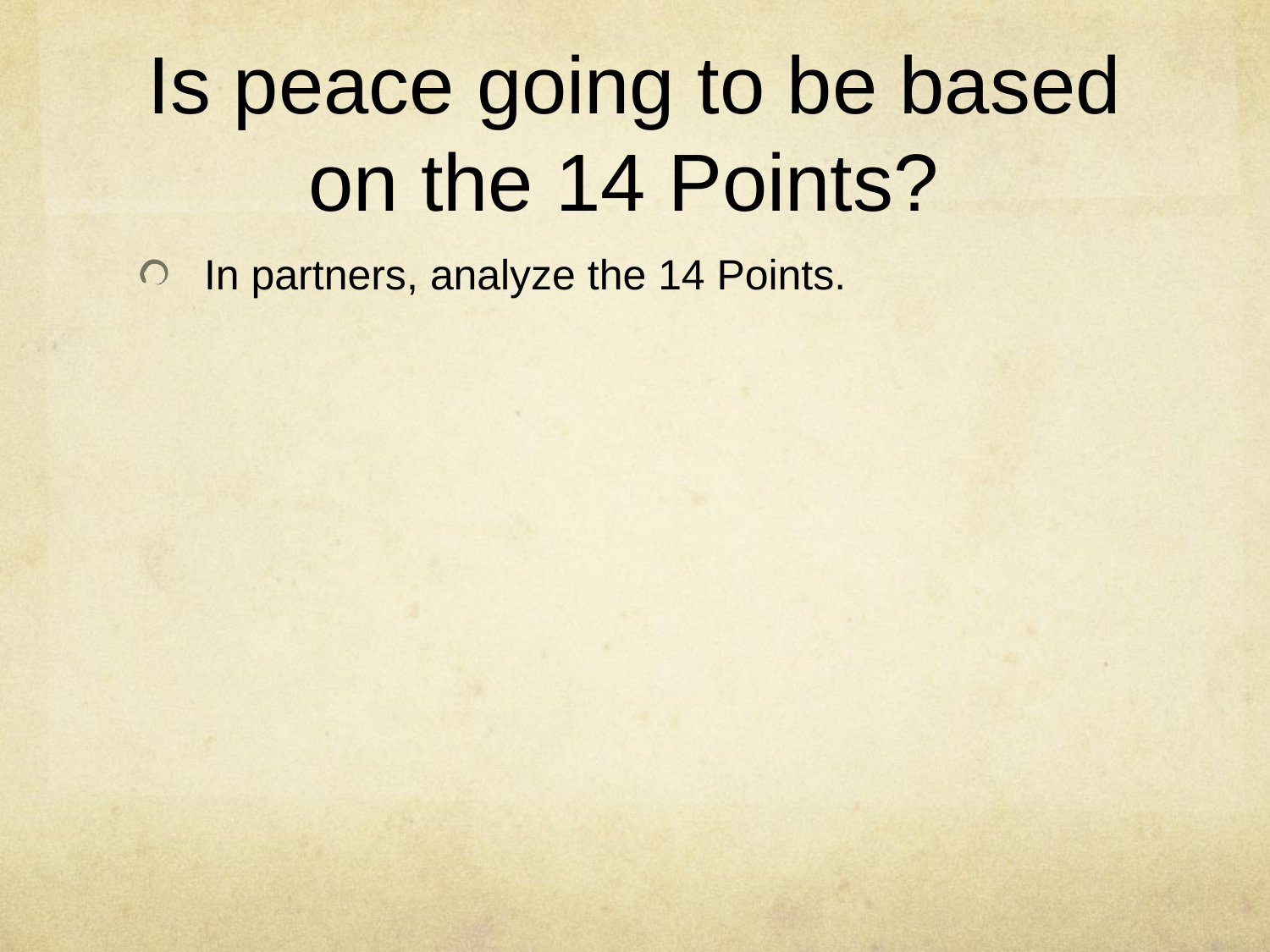

# Is peace going to be based on the 14 Points?
In partners, analyze the 14 Points.